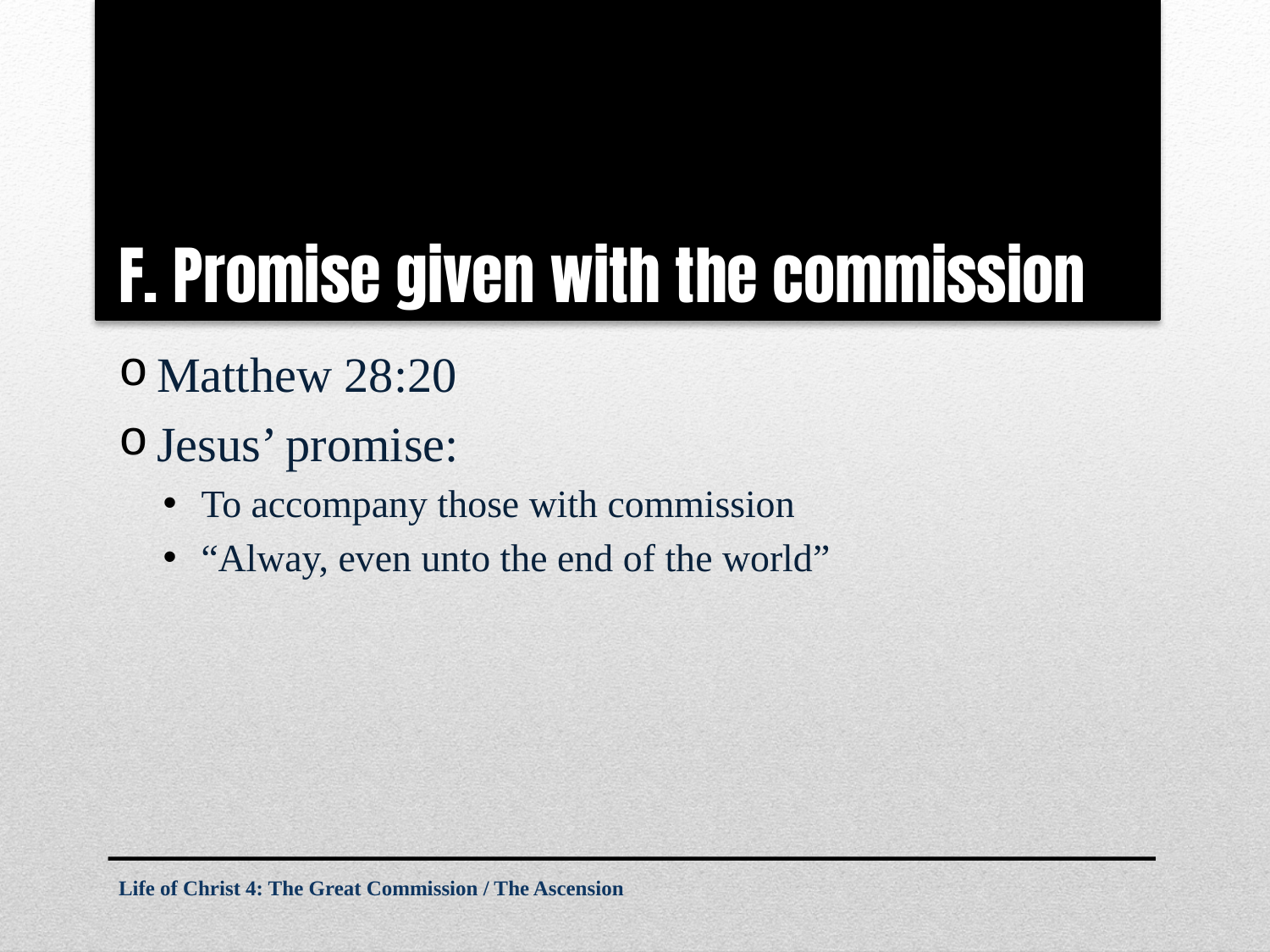

# F. Promise given with the commission
Matthew 28:20
Jesus’ promise:
To accompany those with commission
“Alway, even unto the end of the world”

Life of Christ 4: The Great Commission / The Ascension